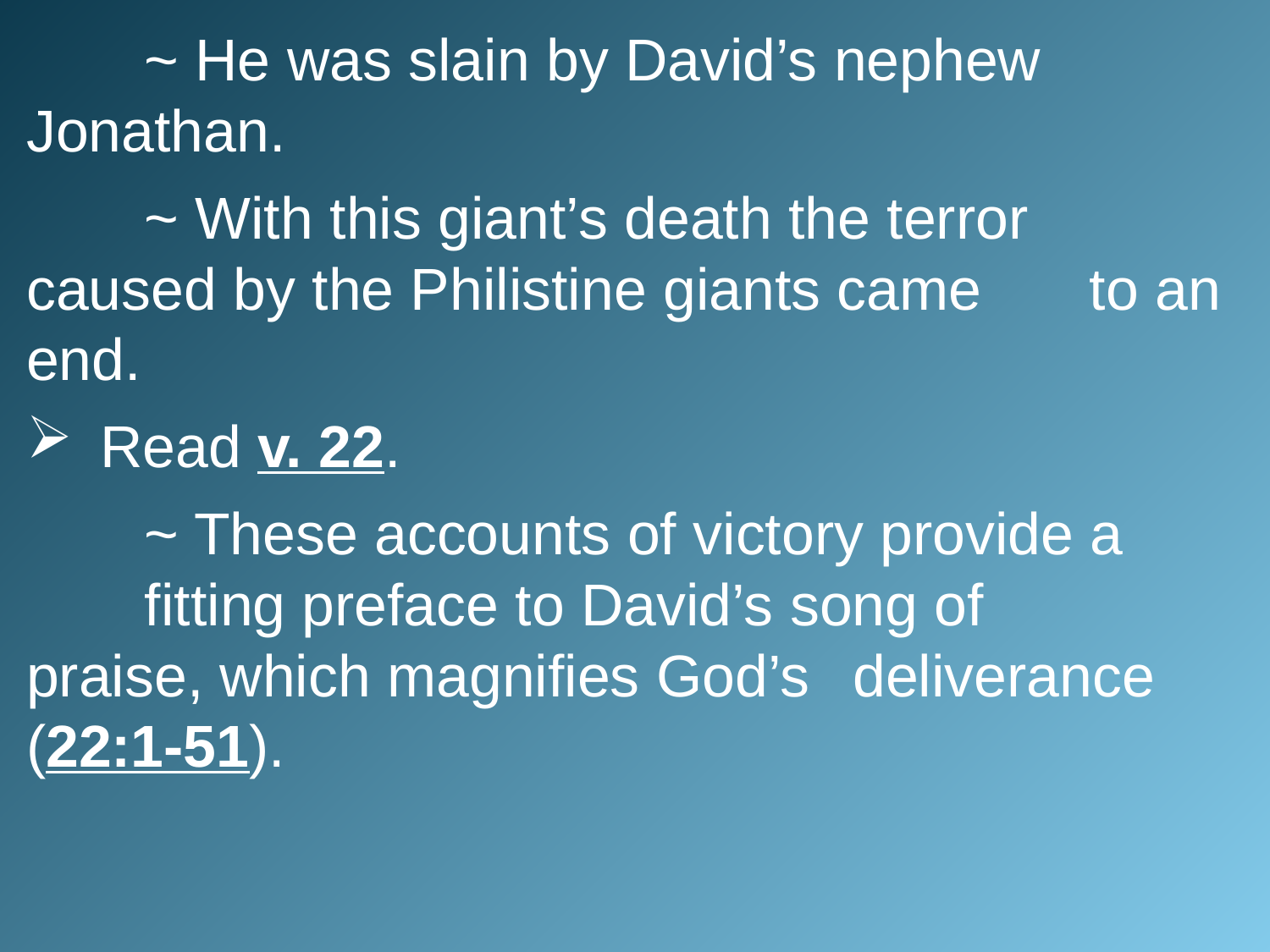

~ He was slain by David’s nephew 						Jonathan.
		~ With this giant’s death the terror 						caused by the Philistine giants came 					to an end.
Read v. 22.
		~ These accounts of victory provide a 					fitting preface to David’s song of 						praise, which magnifies God’s 							deliverance (22:1-51).